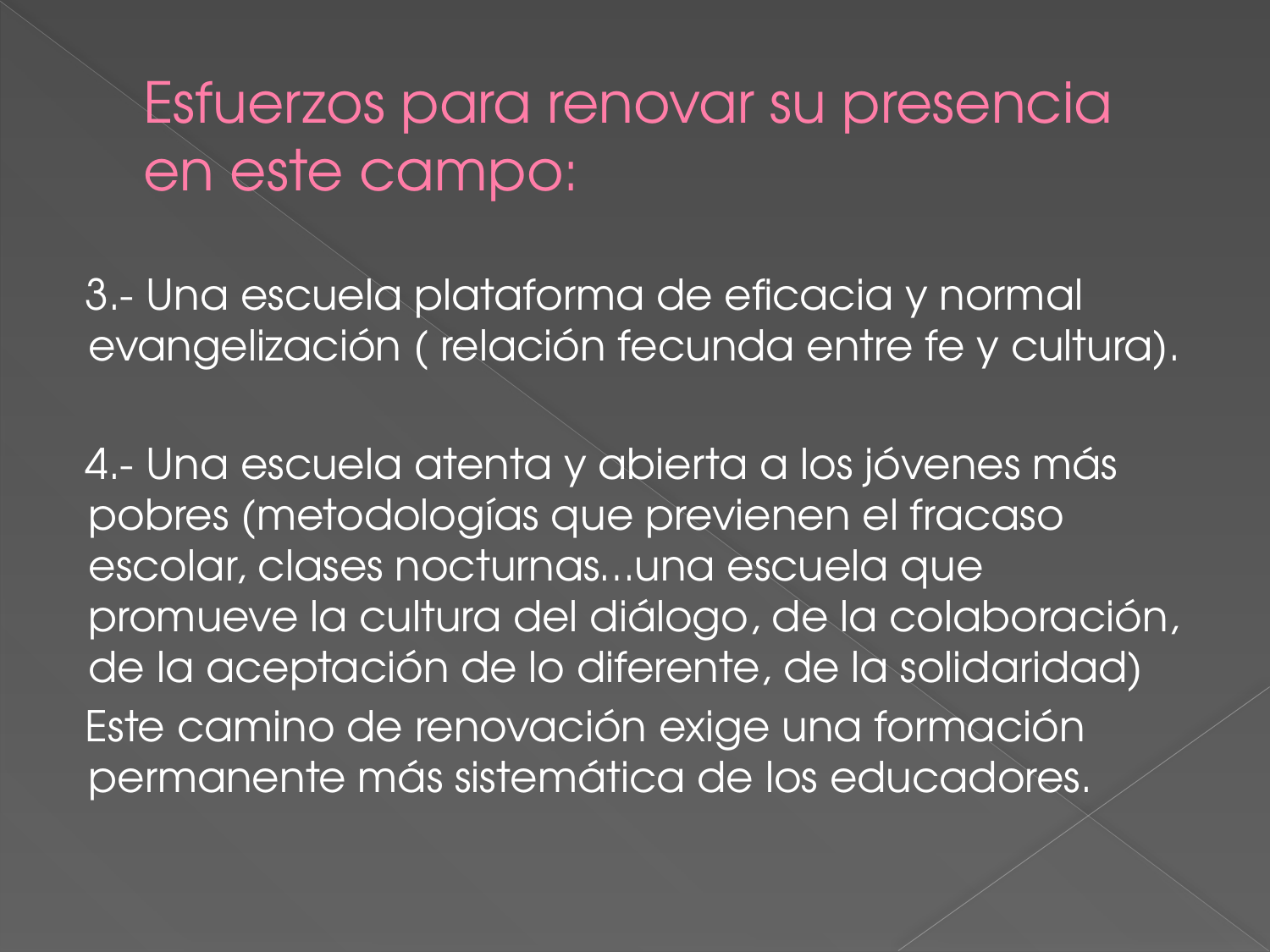

# Esfuerzos para renovar su presencia en este campo:
3.- Una escuela plataforma de eficacia y normal evangelización ( relación fecunda entre fe y cultura).

4.- Una escuela atenta y abierta a los jóvenes más pobres (metodologías que previenen el fracaso escolar, clases nocturnas…una escuela que promueve la cultura del diálogo, de la colaboración, de la aceptación de lo diferente, de la solidaridad)
Este camino de renovación exige una formación permanente más sistemática de los educadores.